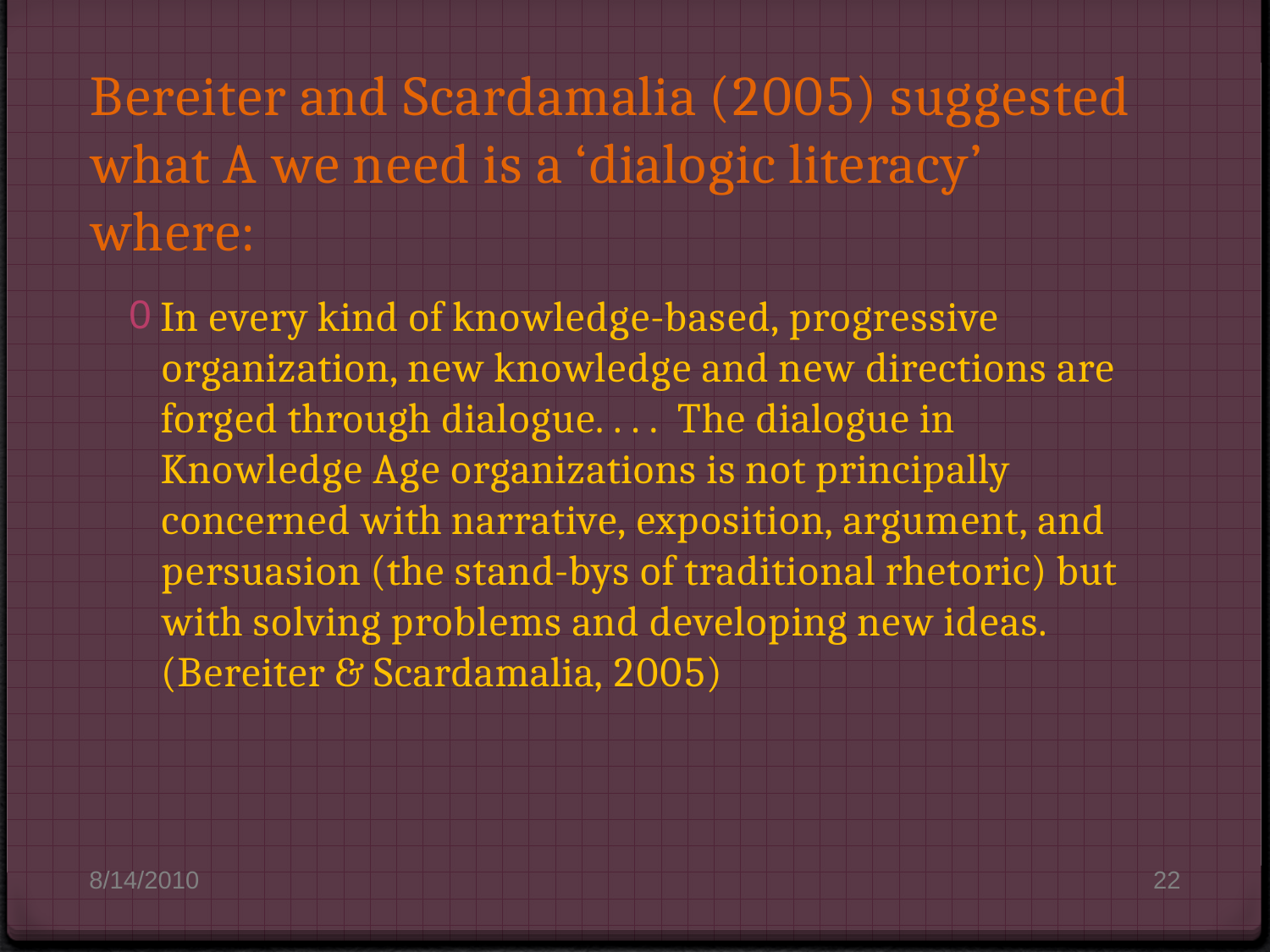

# Bereiter and Scardamalia (2005) suggested what A we need is a ‘dialogic literacy’ where:
In every kind of knowledge-based, progressive organization, new knowledge and new directions are forged through dialogue. . . .  The dialogue in Knowledge Age organizations is not principally concerned with narrative, exposition, argument, and persuasion (the stand-bys of traditional rhetoric) but with solving problems and developing new ideas. (Bereiter & Scardamalia, 2005)
8/14/2010

22